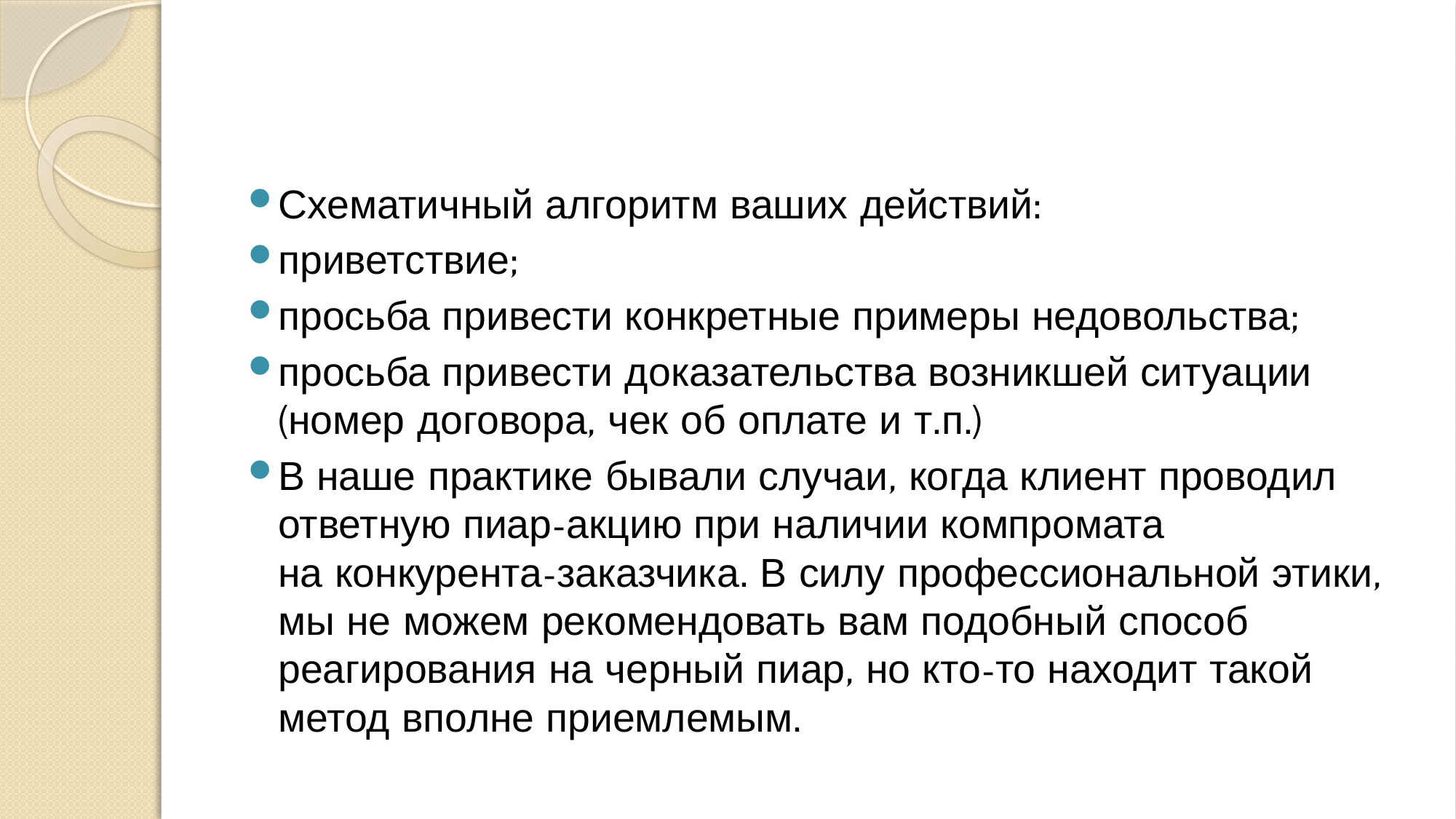

Схематичный алгоритм ваших действий:
приветствие;
просьба привести конкретные примеры недовольства;
просьба привести доказательства возникшей ситуации (номер договора, чек об оплате и т.п.)
В наше практике бывали случаи, когда клиент проводил ответную пиар-акцию при наличии компромата на конкурента-заказчика. В силу профессиональной этики, мы не можем рекомендовать вам подобный способ реагирования на черный пиар, но кто-то находит такой метод вполне приемлемым.